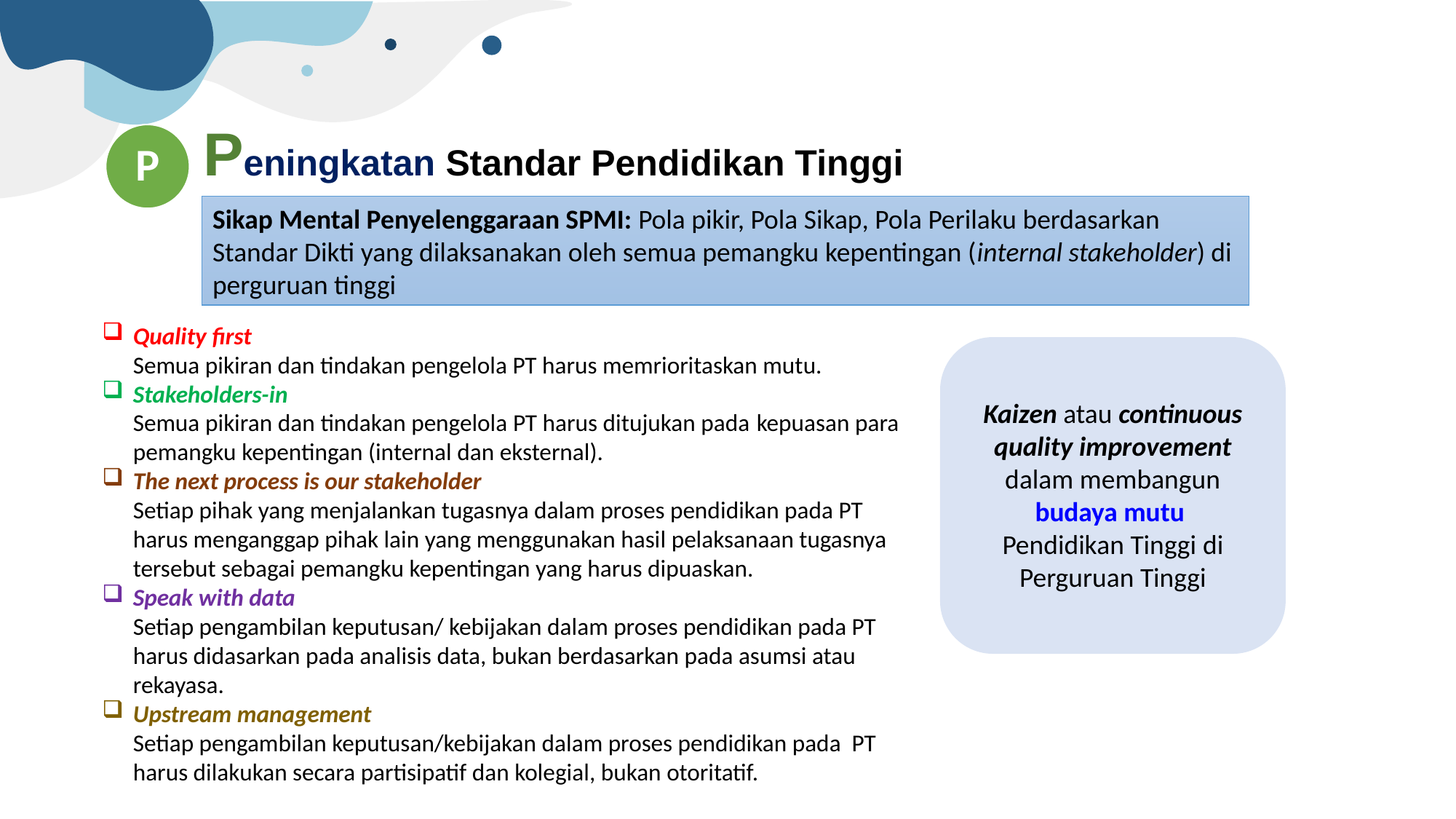

Peningkatan Standar Pendidikan Tinggi

P
Sikap Mental Penyelenggaraan SPMI: Pola pikir, Pola Sikap, Pola Perilaku berdasarkan Standar Dikti yang dilaksanakan oleh semua pemangku kepentingan (internal stakeholder) di perguruan tinggi
Quality first
	Semua pikiran dan tindakan pengelola PT harus memrioritaskan mutu.
Stakeholders-in
	Semua pikiran dan tindakan pengelola PT harus ditujukan pada kepuasan para pemangku kepentingan (internal dan eksternal).
The next process is our stakeholder
	Setiap pihak yang menjalankan tugasnya dalam proses pendidikan pada PT harus menganggap pihak lain yang menggunakan hasil pelaksanaan tugasnya tersebut sebagai pemangku kepentingan yang harus dipuaskan.
Speak with data
	Setiap pengambilan keputusan/ kebijakan dalam proses pendidikan pada PT harus didasarkan pada analisis data, bukan berdasarkan pada asumsi atau rekayasa.
Upstream management
	Setiap pengambilan keputusan/kebijakan dalam proses pendidikan pada  PT harus dilakukan secara partisipatif dan kolegial, bukan otoritatif.

Kaizen atau continuous quality improvement dalam membangun budaya mutu
Pendidikan Tinggi di Perguruan Tinggi